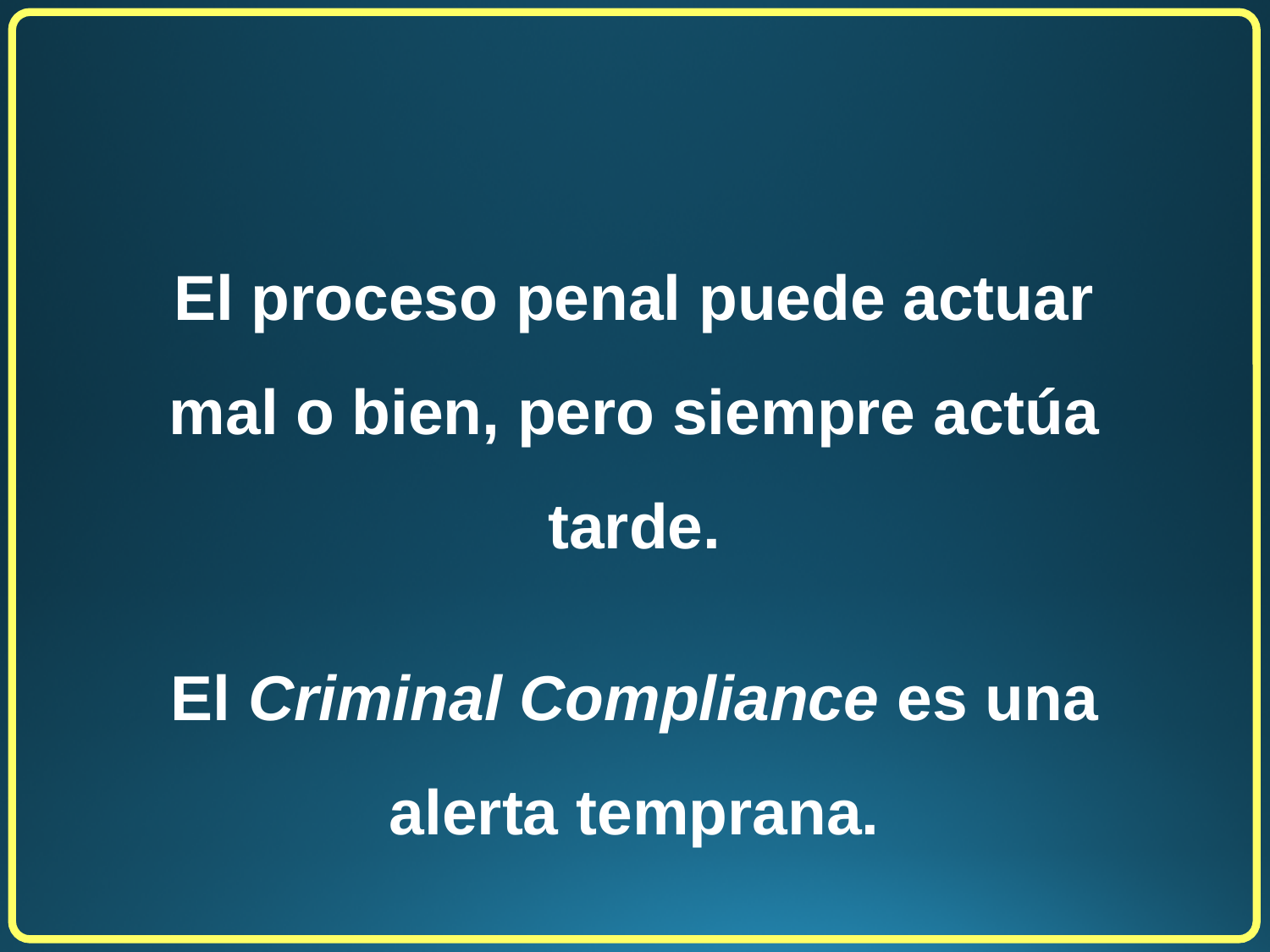

El proceso penal puede actuar mal o bien, pero siempre actúa tarde.

El Criminal Compliance es una alerta temprana.